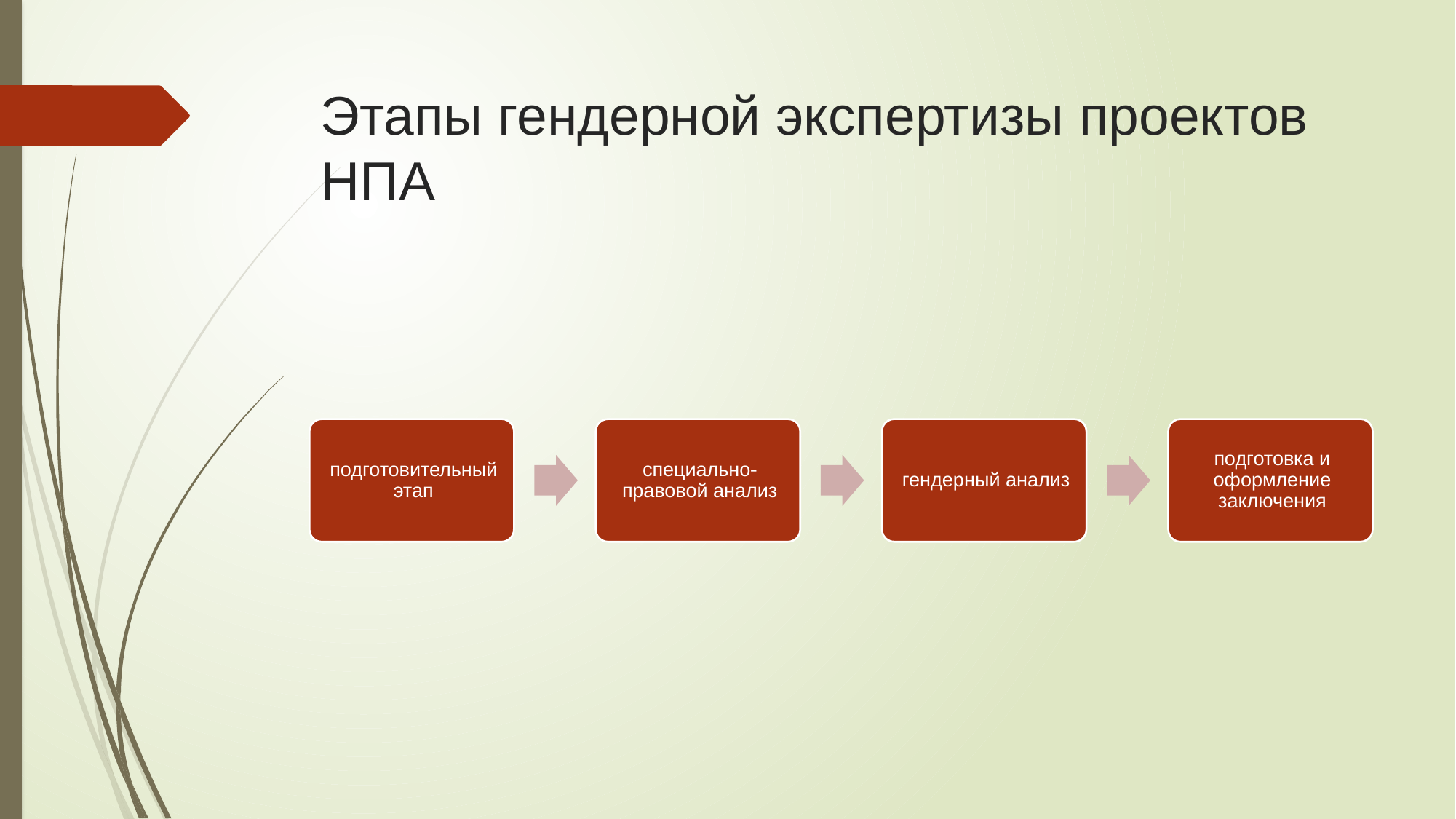

# Этапы гендерной экспертизы проектов НПА
подготовительный этап

специально-правовой анализ

гендерный анализ

подготовка и оформление заключения